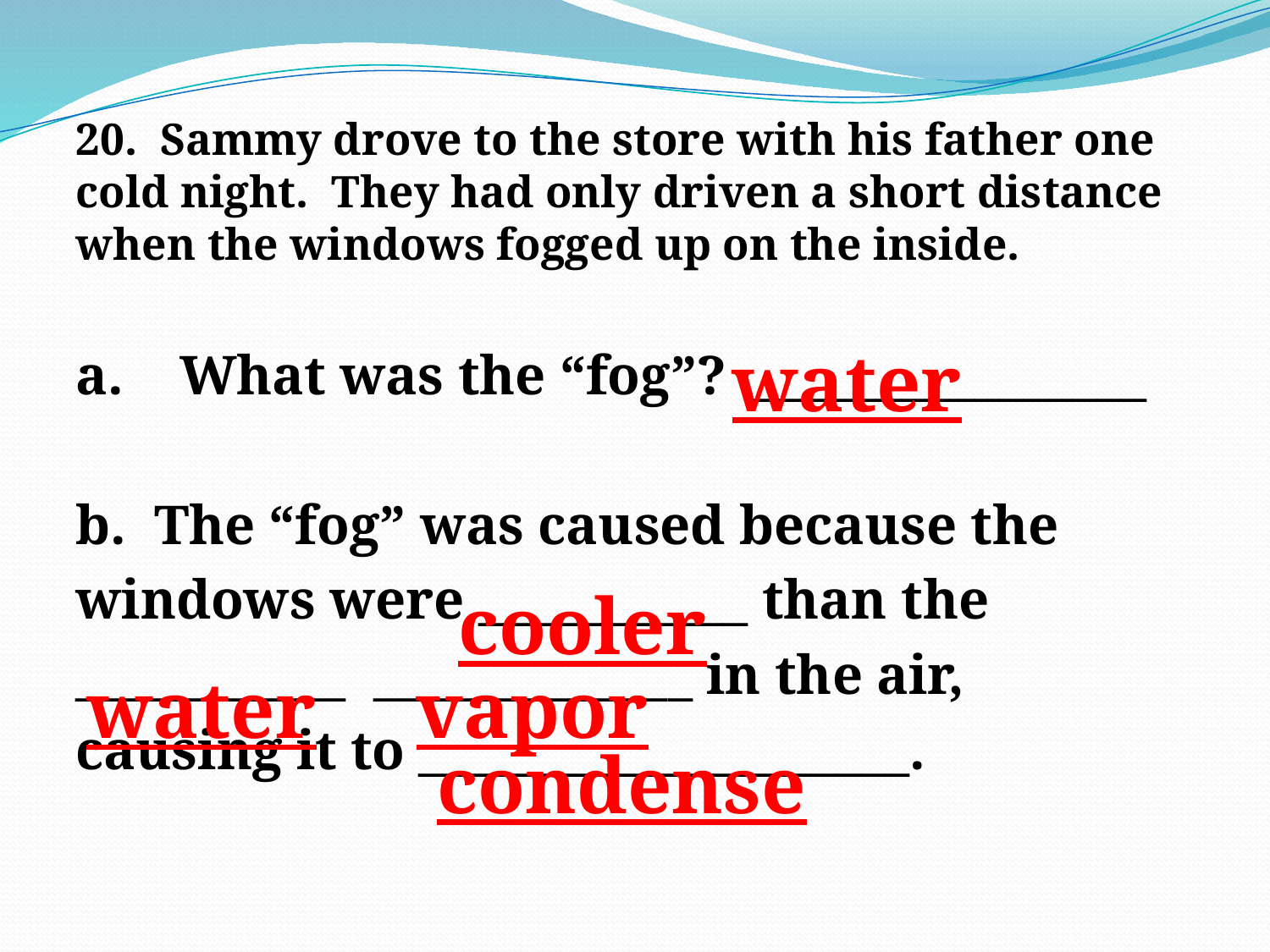

20.  Sammy drove to the store with his father one cold night.  They had only driven a short distance when the windows fogged up on the inside.

a.    What was the “fog”?  ________________

b.  The “fog” was caused because the
windows were ___________ than the
___________  _____________ in the air,
causing it to ____________________.

water
cooler
vapor
water
condense